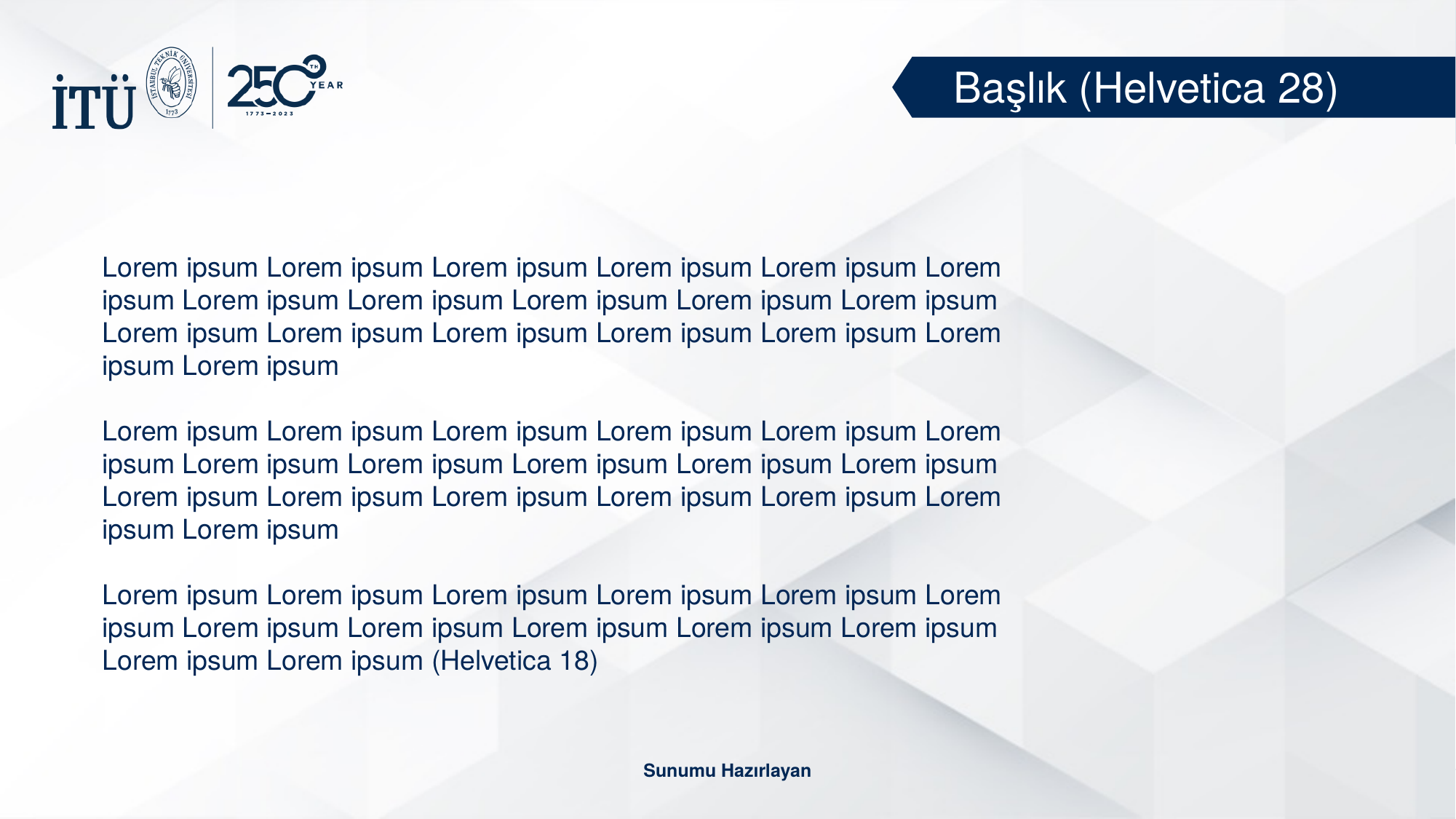

Başlık (Helvetica 28)
Lorem ipsum Lorem ipsum Lorem ipsum Lorem ipsum Lorem ipsum Lorem ipsum Lorem ipsum Lorem ipsum Lorem ipsum Lorem ipsum Lorem ipsum Lorem ipsum Lorem ipsum Lorem ipsum Lorem ipsum Lorem ipsum Lorem ipsum Lorem ipsum

Lorem ipsum Lorem ipsum Lorem ipsum Lorem ipsum Lorem ipsum Lorem ipsum Lorem ipsum Lorem ipsum Lorem ipsum Lorem ipsum Lorem ipsum Lorem ipsum Lorem ipsum Lorem ipsum Lorem ipsum Lorem ipsum Lorem ipsum Lorem ipsum

Lorem ipsum Lorem ipsum Lorem ipsum Lorem ipsum Lorem ipsum Lorem ipsum Lorem ipsum Lorem ipsum Lorem ipsum Lorem ipsum Lorem ipsum Lorem ipsum Lorem ipsum (Helvetica 18)

Sunumu Hazırlayan